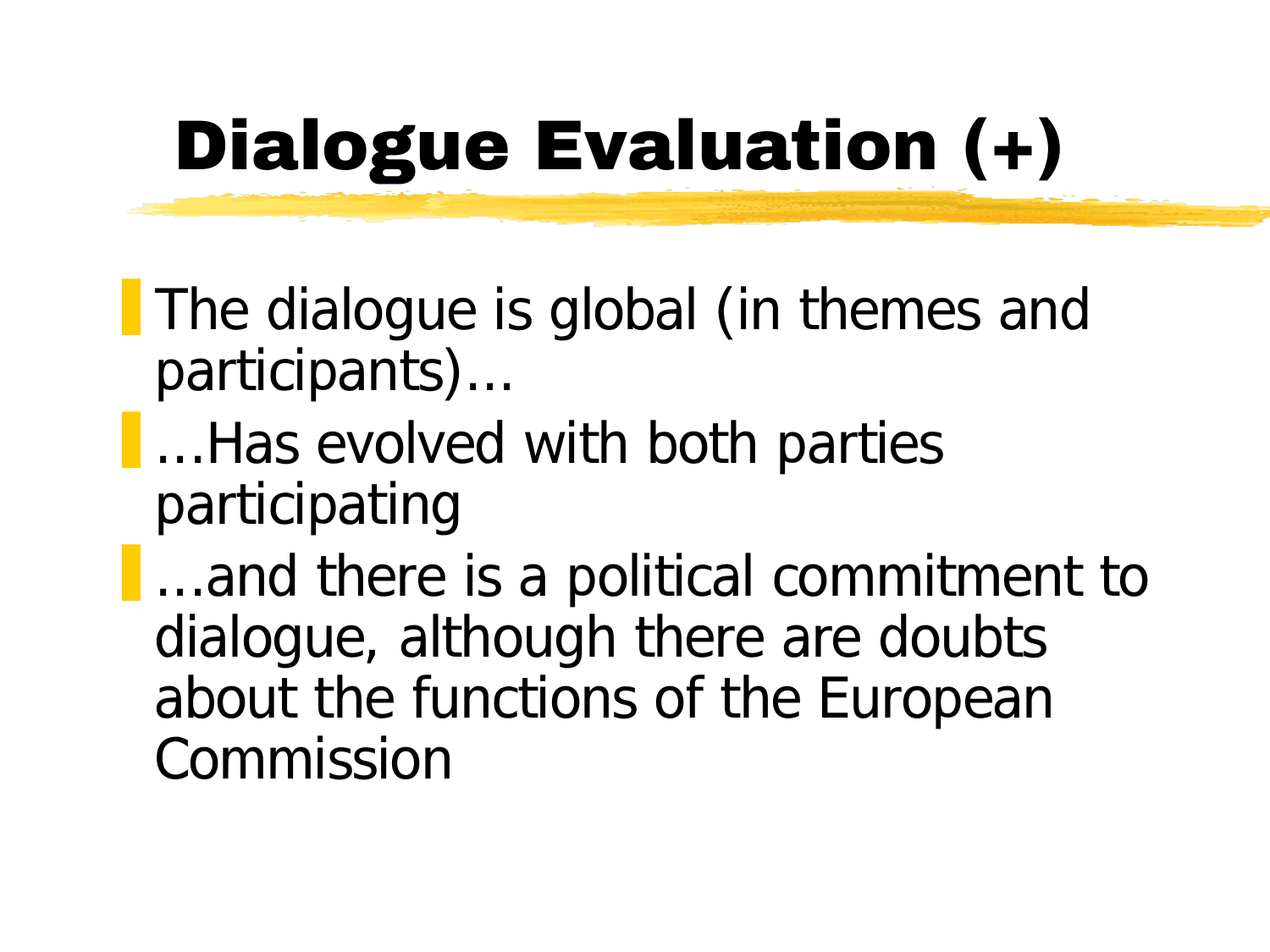

# Dialogue Evaluation (+)
The dialogue is global (in themes and participants)...
...Has evolved with both parties participating
...and there is a political commitment to dialogue, although there are doubts about the functions of the European Commission